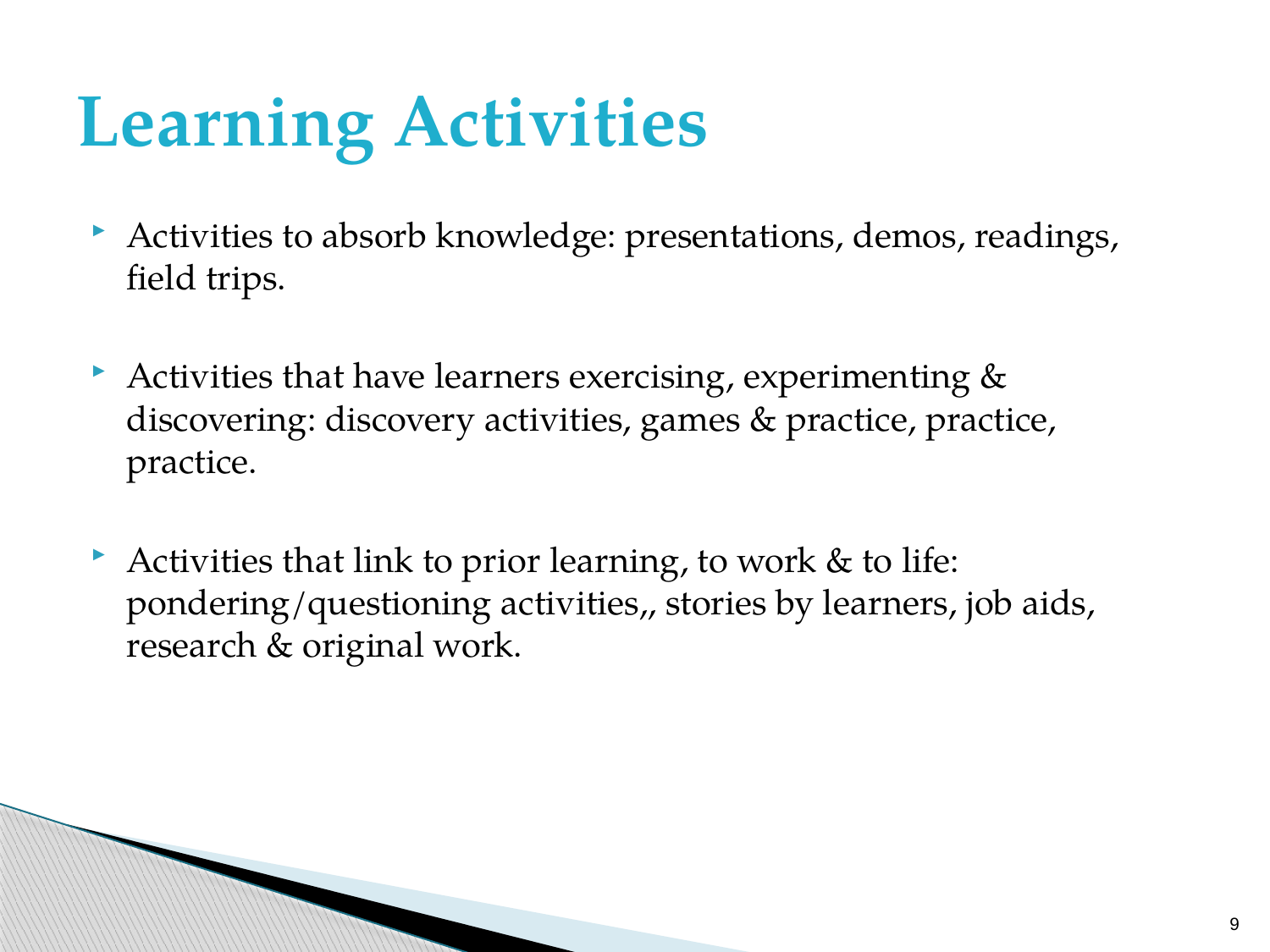

# Learning Activities
Activities to absorb knowledge: presentations, demos, readings, field trips.

Activities that have learners exercising, experimenting & discovering: discovery activities, games & practice, practice, practice.

Activities that link to prior learning, to work & to life: pondering/questioning activities,, stories by learners, job aids, research & original work.
9